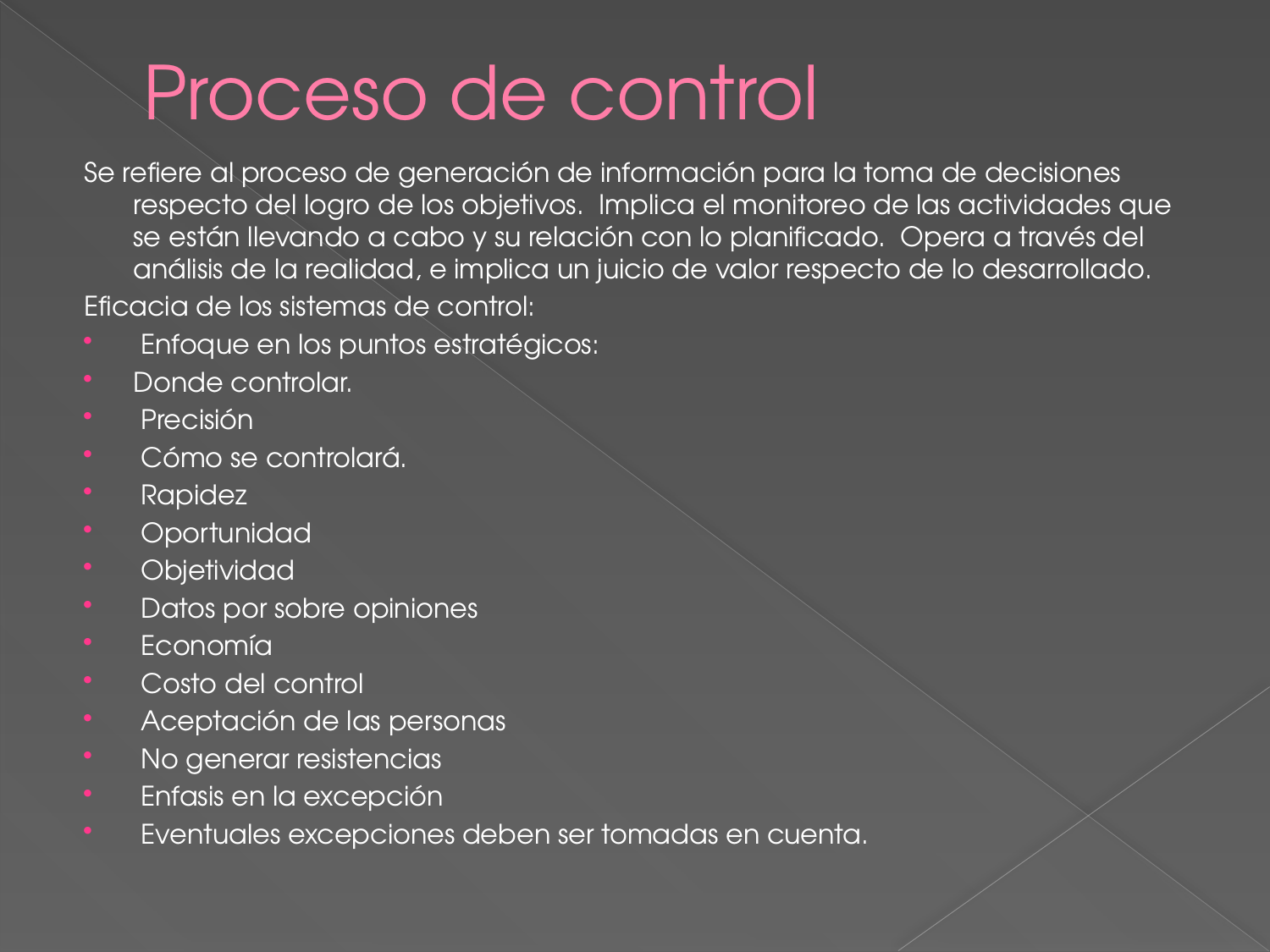

# Proceso de control
Se refiere al proceso de generación de información para la toma de decisiones respecto del logro de los objetivos.  Implica el monitoreo de las actividades que se están llevando a cabo y su relación con lo planificado.  Opera a través del análisis de la realidad, e implica un juicio de valor respecto de lo desarrollado.
Eficacia de los sistemas de control:
 Enfoque en los puntos estratégicos:
Donde controlar.
 Precisión
 Cómo se controlará.
 Rapidez
 Oportunidad
 Objetividad
 Datos por sobre opiniones
 Economía
 Costo del control
 Aceptación de las personas
 No generar resistencias
 Enfasis en la excepción
 Eventuales excepciones deben ser tomadas en cuenta.